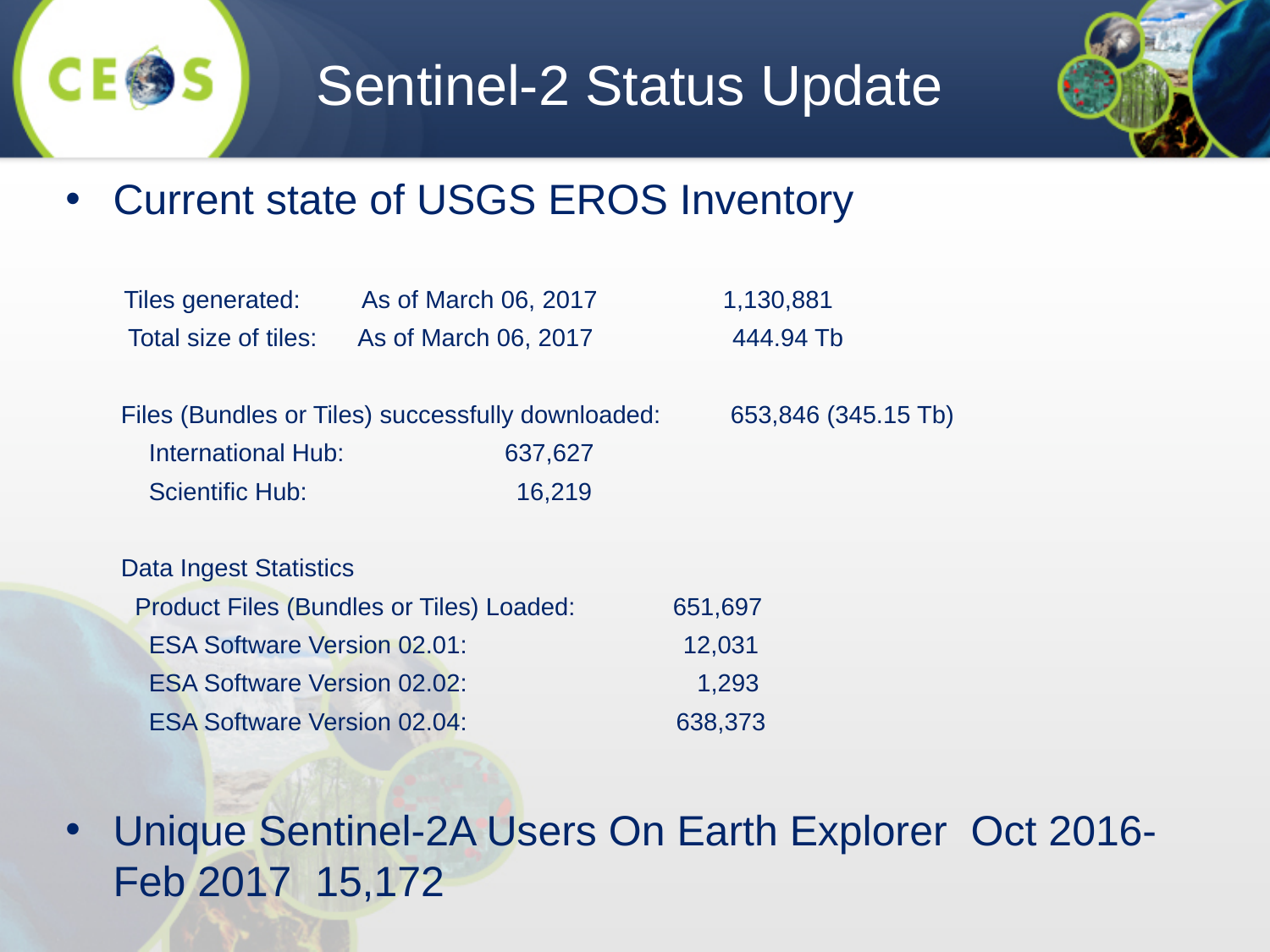

# Sentinel-2 Status Update
Current state of USGS EROS Inventory

 Tiles generated:         As of March 06, 2017                  1,130,881
 Total size of tiles:      As of March 06, 2017                    444.94 Tb

Files (Bundles or Tiles) successfully downloaded:          653,846 (345.15 Tb)
    International Hub:                       637,627
    Scientific Hub:                              16,219

Data Ingest Statistics
  Product Files (Bundles or Tiles) Loaded:              651,697
    ESA Software Version 02.01:                               12,031
    ESA Software Version 02.02:                                 1,293
    ESA Software Version 02.04:                              638,373

Unique Sentinel-2A Users On Earth Explorer  Oct 2016-Feb 2017  15,172